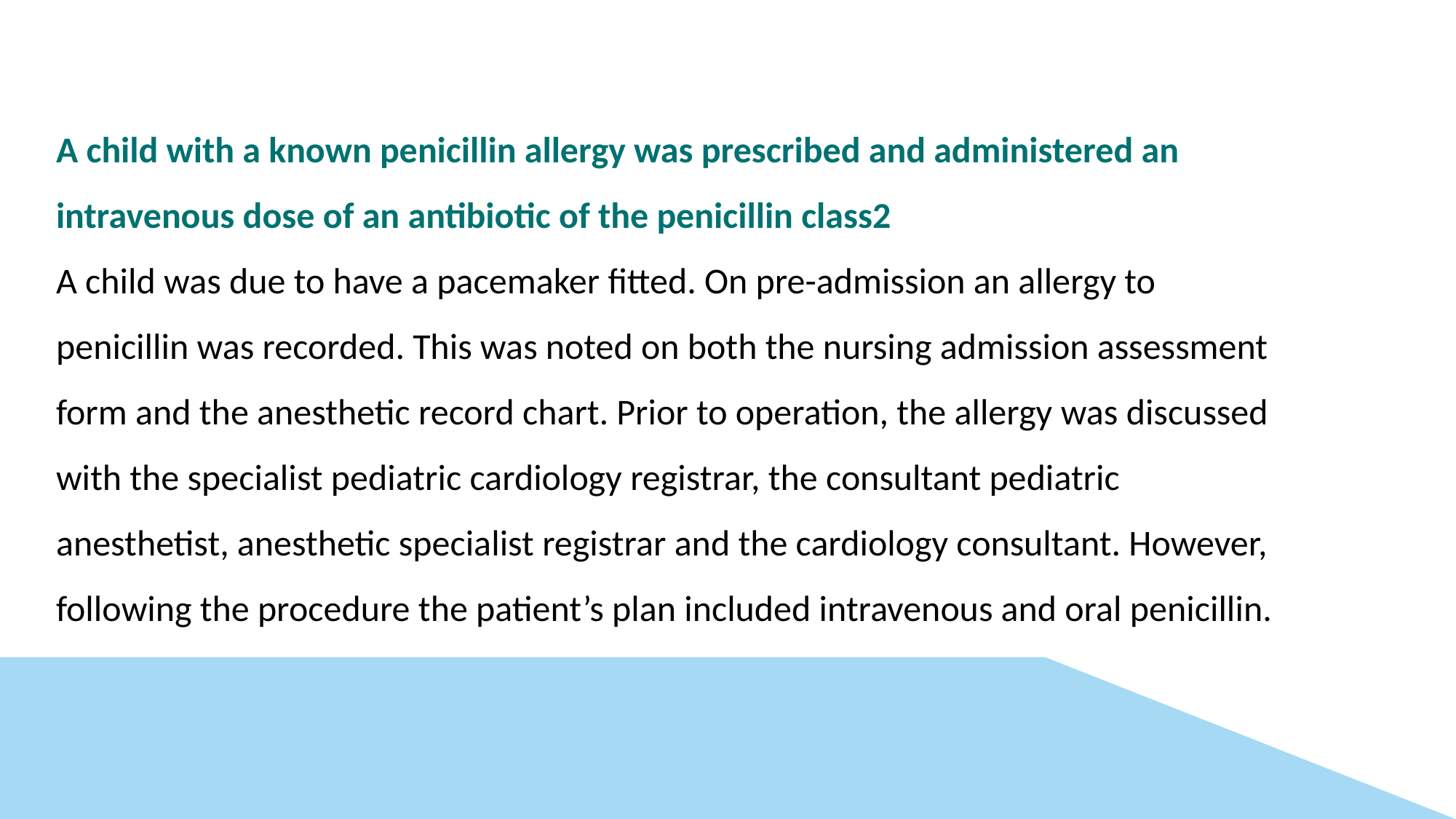

A child with a known penicillin allergy was prescribed and administered an intravenous dose of an antibiotic of the penicillin class2
A child was due to have a pacemaker fitted. On pre-admission an allergy to penicillin was recorded. This was noted on both the nursing admission assessment form and the anesthetic record chart. Prior to operation, the allergy was discussed with the specialist pediatric cardiology registrar, the consultant pediatric anesthetist, anesthetic specialist registrar and the cardiology consultant. However, following the procedure the patient’s plan included intravenous and oral penicillin.